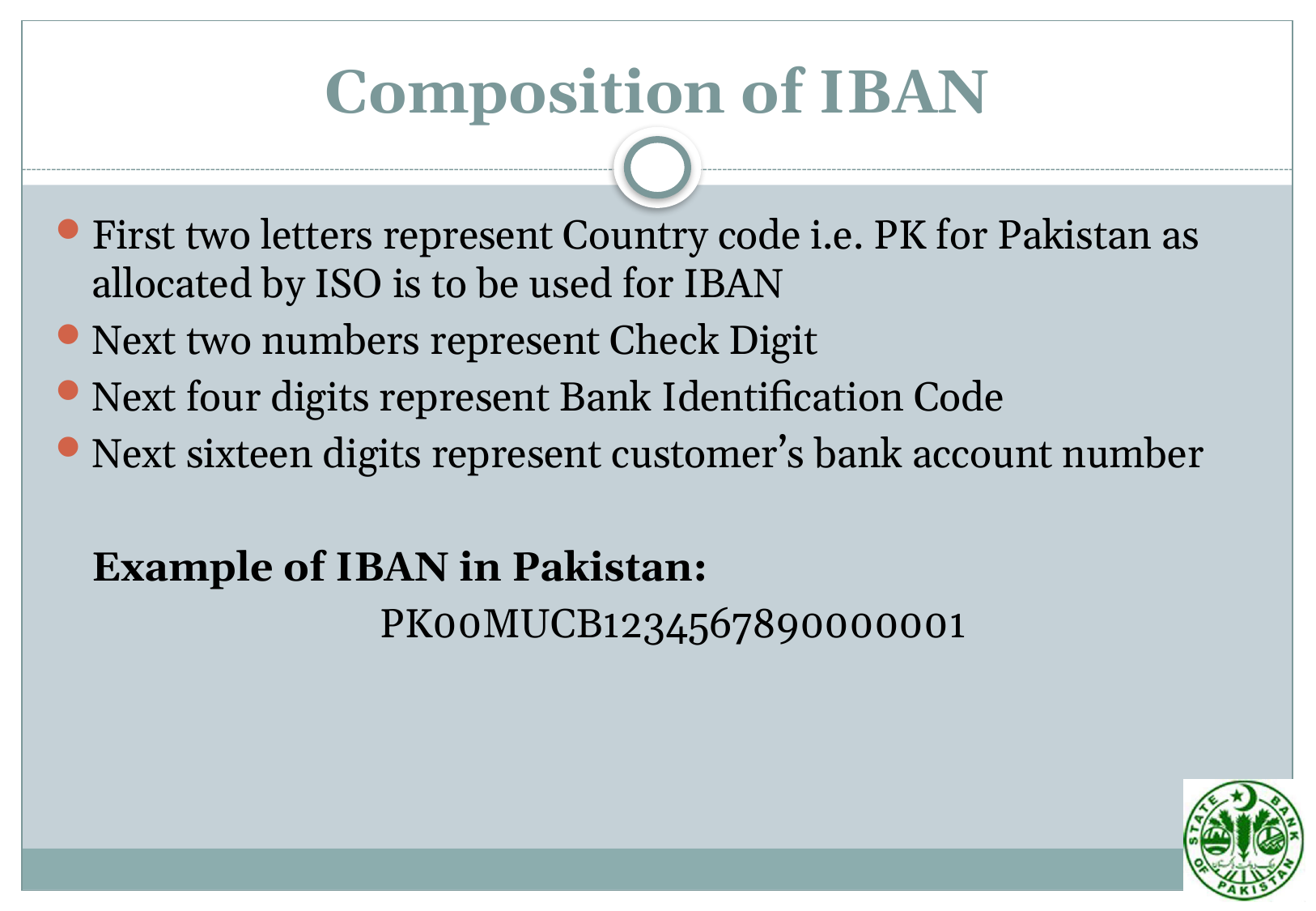

# Composition of IBAN
First two letters represent Country code i.e. PK for Pakistan as allocated by ISO is to be used for IBAN
Next two numbers represent Check Digit
Next four digits represent Bank Identification Code
Next sixteen digits represent customer’s bank account number

	Example of IBAN in Pakistan:
	PK00MUCB1234567890000001